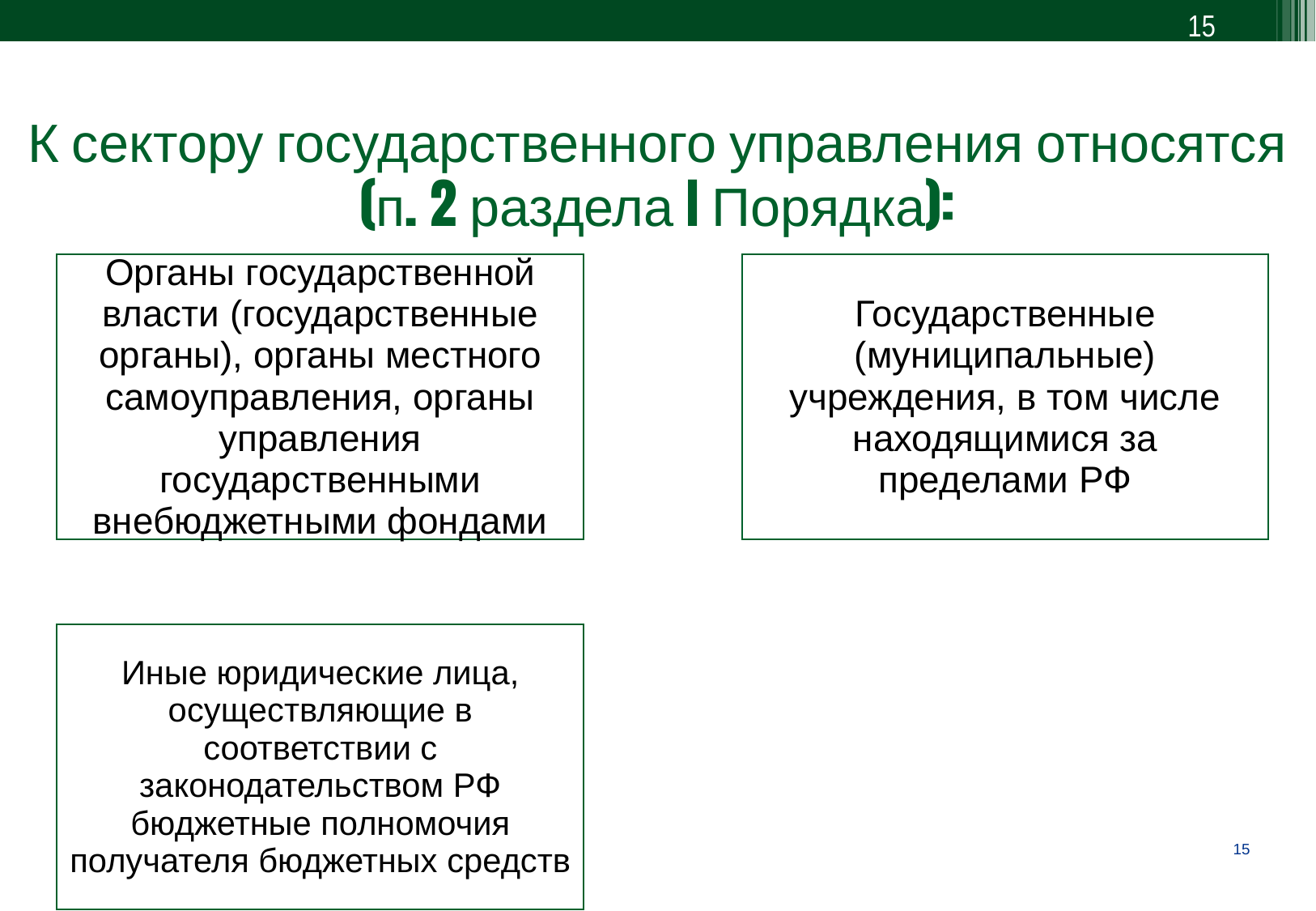

15
К сектору государственного управления относятся (п. 2 раздела I Порядка):
Органы государственной власти (государственные органы), органы местного самоуправления, органы управления государственными внебюджетными фондами
Государственные (муниципальные) учреждения, в том числе находящимися за пределами РФ
Иные юридические лица, осуществляющие в соответствии с законодательством РФ бюджетные полномочия получателя бюджетных средств